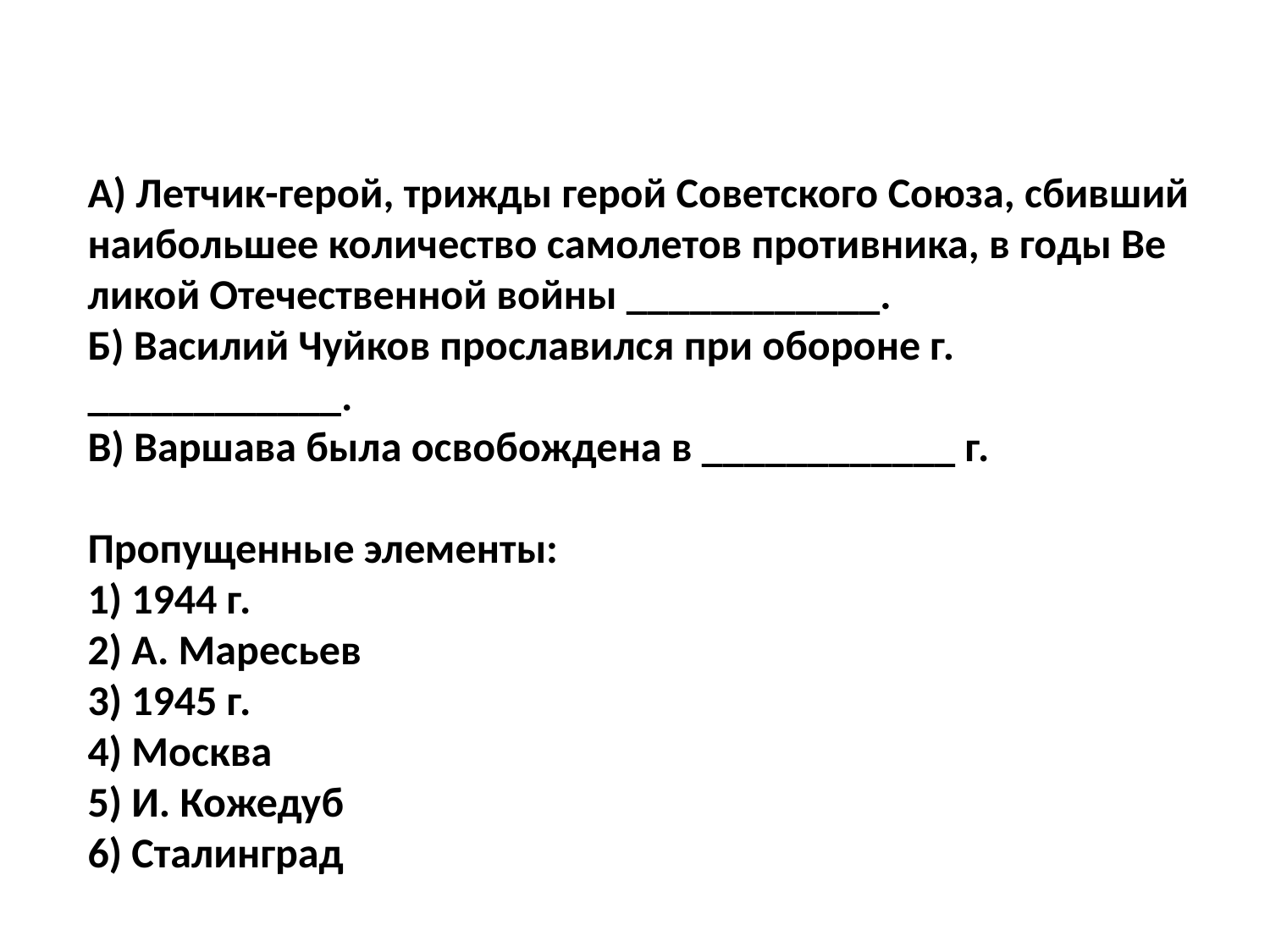

# А) Лет­чик-герой, три­жды герой Со­вет­ско­го Союза, сбив­ший наи­боль­шее ко­ли­че­ство са­мо­ле­тов про­тив­ни­ка, в годы Ве­ли­кой Оте­че­ствен­ной войны ____________. Б) Ва­си­лий Чуй­ков про­сла­вил­ся при обо­ро­не г. ____________. В) Вар­ша­ва была осво­бож­де­на в ____________ г.   Про­пу­щен­ные эле­мен­ты: 1) 1944 г. 2) А. Ма­ре­сьев 3) 1945 г. 4) Москва 5) И. Ко­же­дуб 6) Ста­лин­град